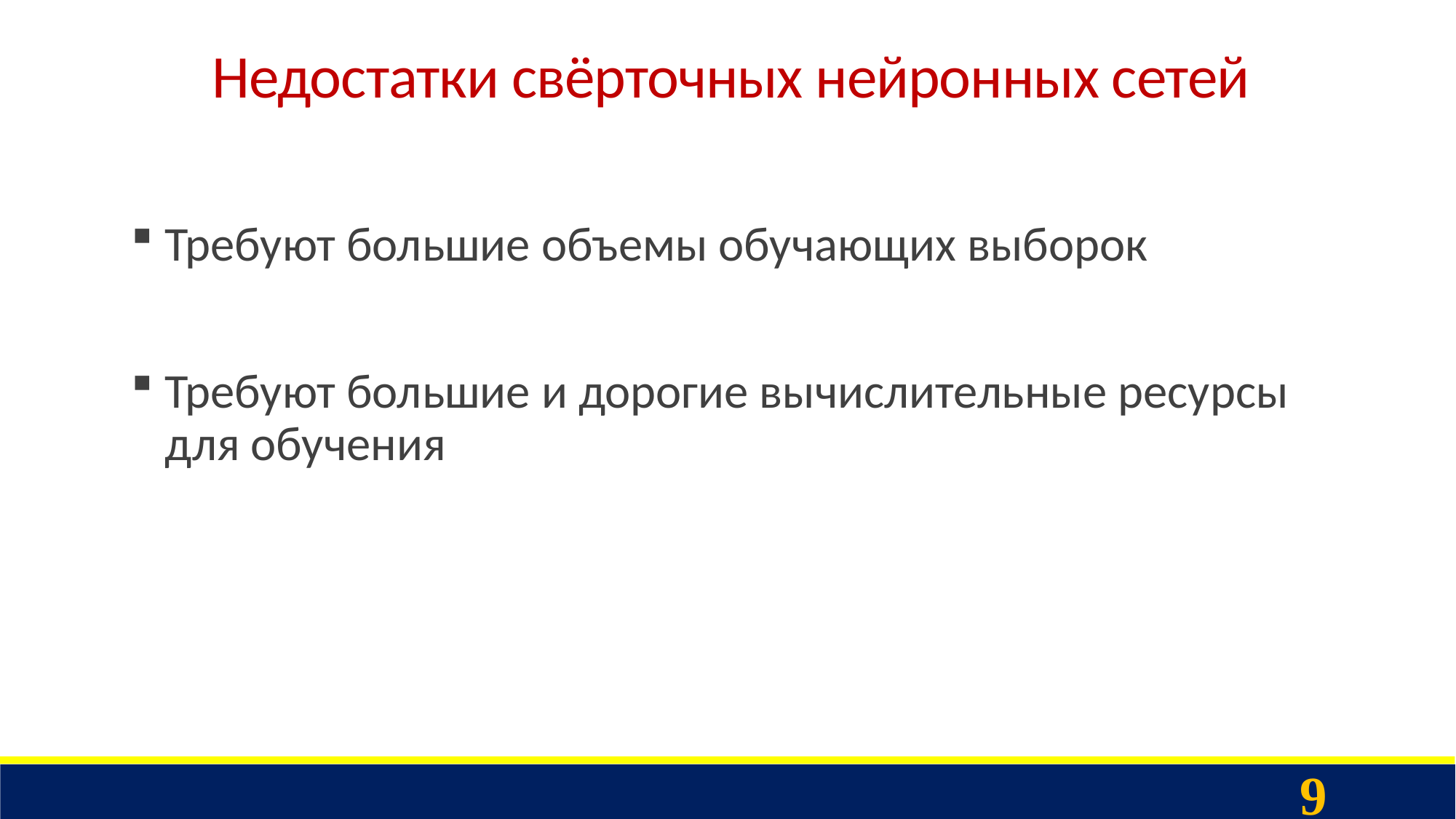

# Недостатки свёрточных нейронных сетей
Требуют большие объемы обучающих выборок

Требуют большие и дорогие вычислительные ресурсы для обучения
9